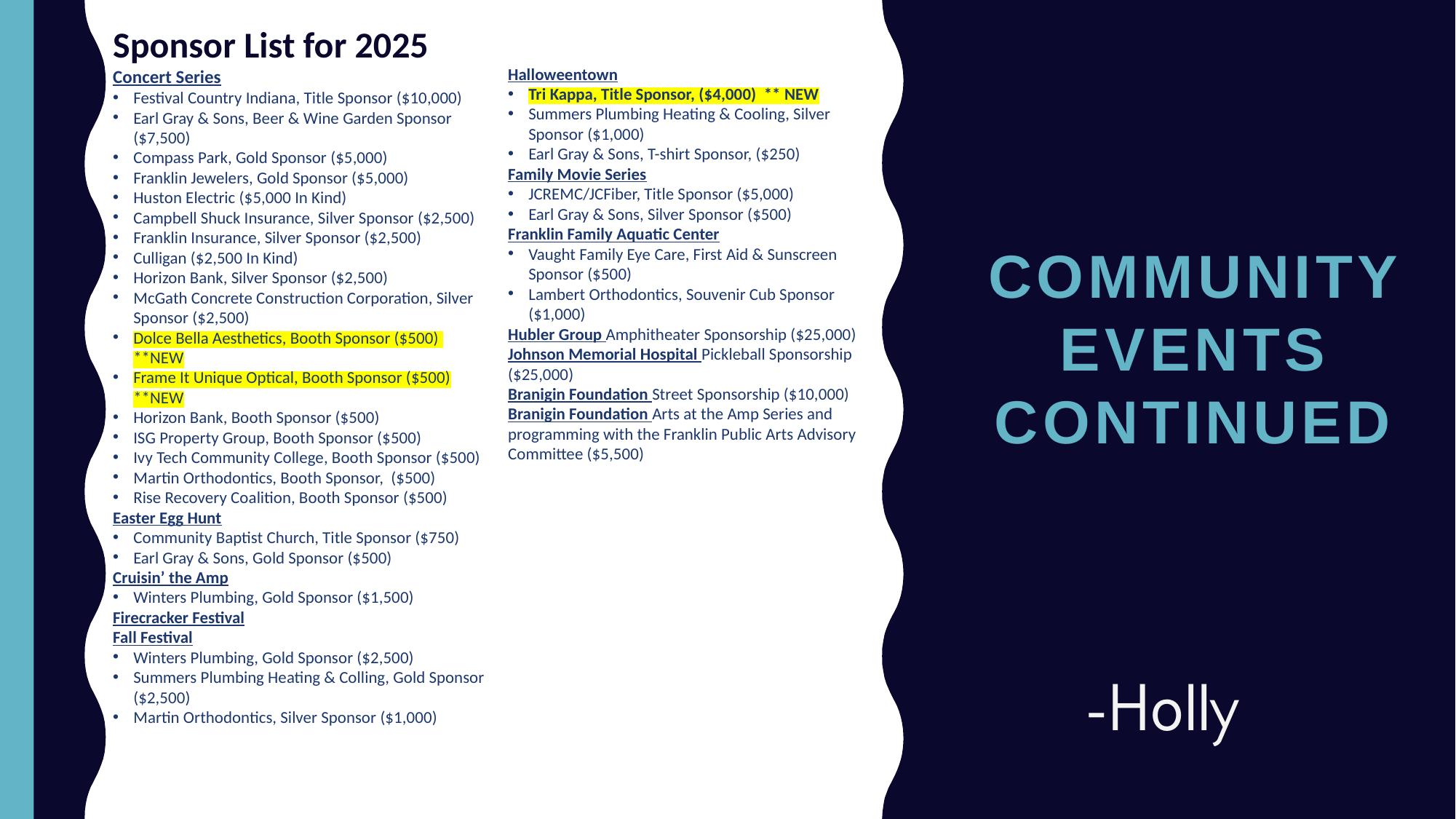

Sponsor List for 2025
Concert Series
Festival Country Indiana, Title Sponsor ($10,000)
Earl Gray & Sons, Beer & Wine Garden Sponsor ($7,500)
Compass Park, Gold Sponsor ($5,000)
Franklin Jewelers, Gold Sponsor ($5,000)
Huston Electric ($5,000 In Kind)
Campbell Shuck Insurance, Silver Sponsor ($2,500)
Franklin Insurance, Silver Sponsor ($2,500)
Culligan ($2,500 In Kind)
Horizon Bank, Silver Sponsor ($2,500)
McGath Concrete Construction Corporation, Silver Sponsor ($2,500)
Dolce Bella Aesthetics, Booth Sponsor ($500)  **NEW
Frame It Unique Optical, Booth Sponsor ($500) **NEW
Horizon Bank, Booth Sponsor ($500)
ISG Property Group, Booth Sponsor ($500)
Ivy Tech Community College, Booth Sponsor ($500)
Martin Orthodontics, Booth Sponsor,  ($500)
Rise Recovery Coalition, Booth Sponsor ($500)
Easter Egg Hunt
Community Baptist Church, Title Sponsor ($750)
Earl Gray & Sons, Gold Sponsor ($500)
Cruisin’ the Amp
Winters Plumbing, Gold Sponsor ($1,500)
Firecracker Festival
Fall Festival
Winters Plumbing, Gold Sponsor ($2,500)
Summers Plumbing Heating & Colling, Gold Sponsor ($2,500)
Martin Orthodontics, Silver Sponsor ($1,000)

Halloweentown
Tri Kappa, Title Sponsor, ($4,000)  ** NEW
Summers Plumbing Heating & Cooling, Silver Sponsor ($1,000)
Earl Gray & Sons, T-shirt Sponsor, ($250)
Family Movie Series
JCREMC/JCFiber, Title Sponsor ($5,000)
Earl Gray & Sons, Silver Sponsor ($500)
Franklin Family Aquatic Center
Vaught Family Eye Care, First Aid & Sunscreen Sponsor ($500)
Lambert Orthodontics, Souvenir Cub Sponsor ($1,000)
Hubler Group Amphitheater Sponsorship ($25,000)
Johnson Memorial Hospital Pickleball Sponsorship ($25,000)
Branigin Foundation Street Sponsorship ($10,000)
Branigin Foundation Arts at the Amp Series and programming with the Franklin Public Arts Advisory Committee ($5,500)

# Community events continued
-Holly